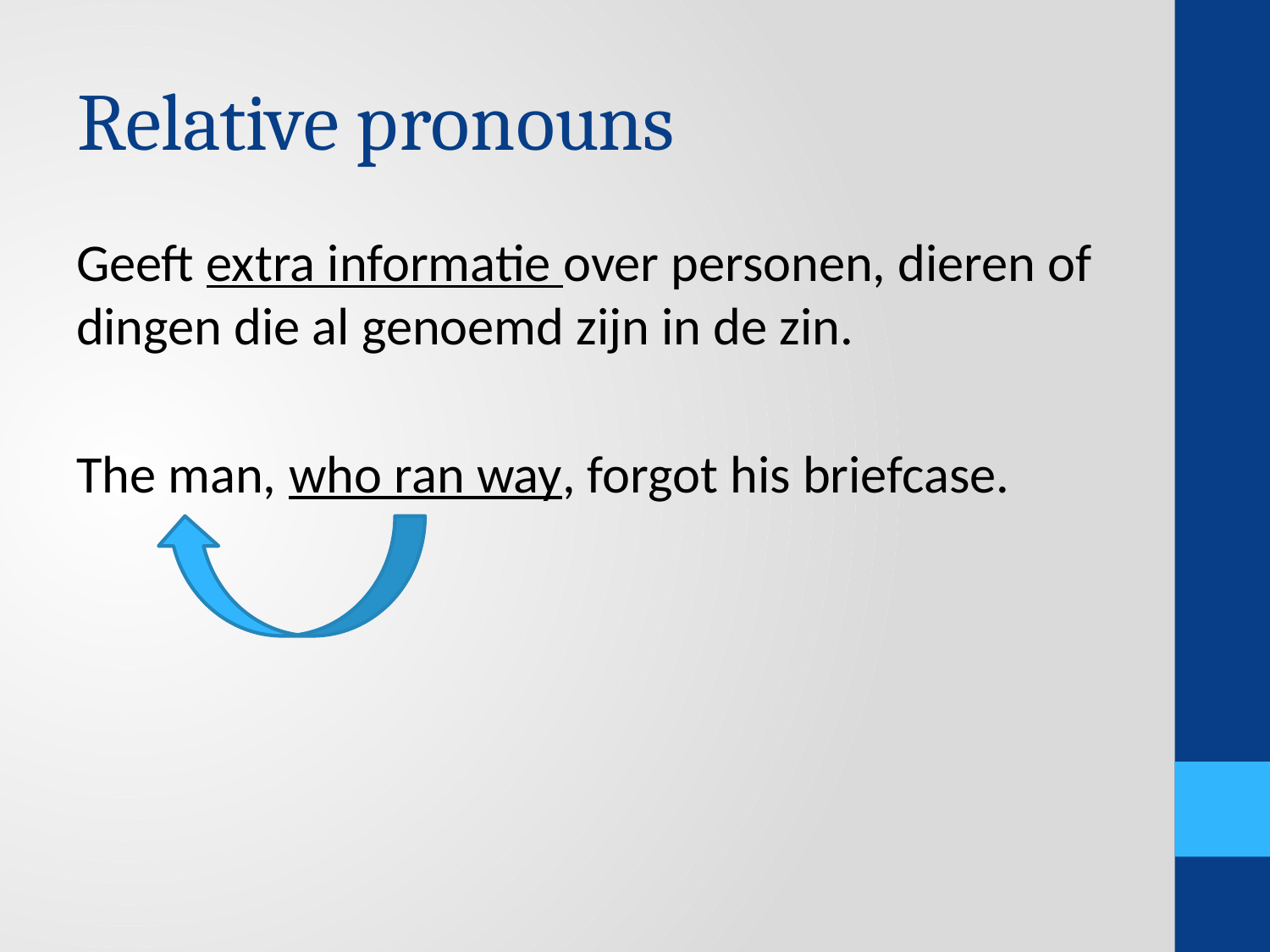

# Relative pronouns
Geeft extra informatie over personen, dieren of dingen die al genoemd zijn in de zin.

The man, who ran way, forgot his briefcase.